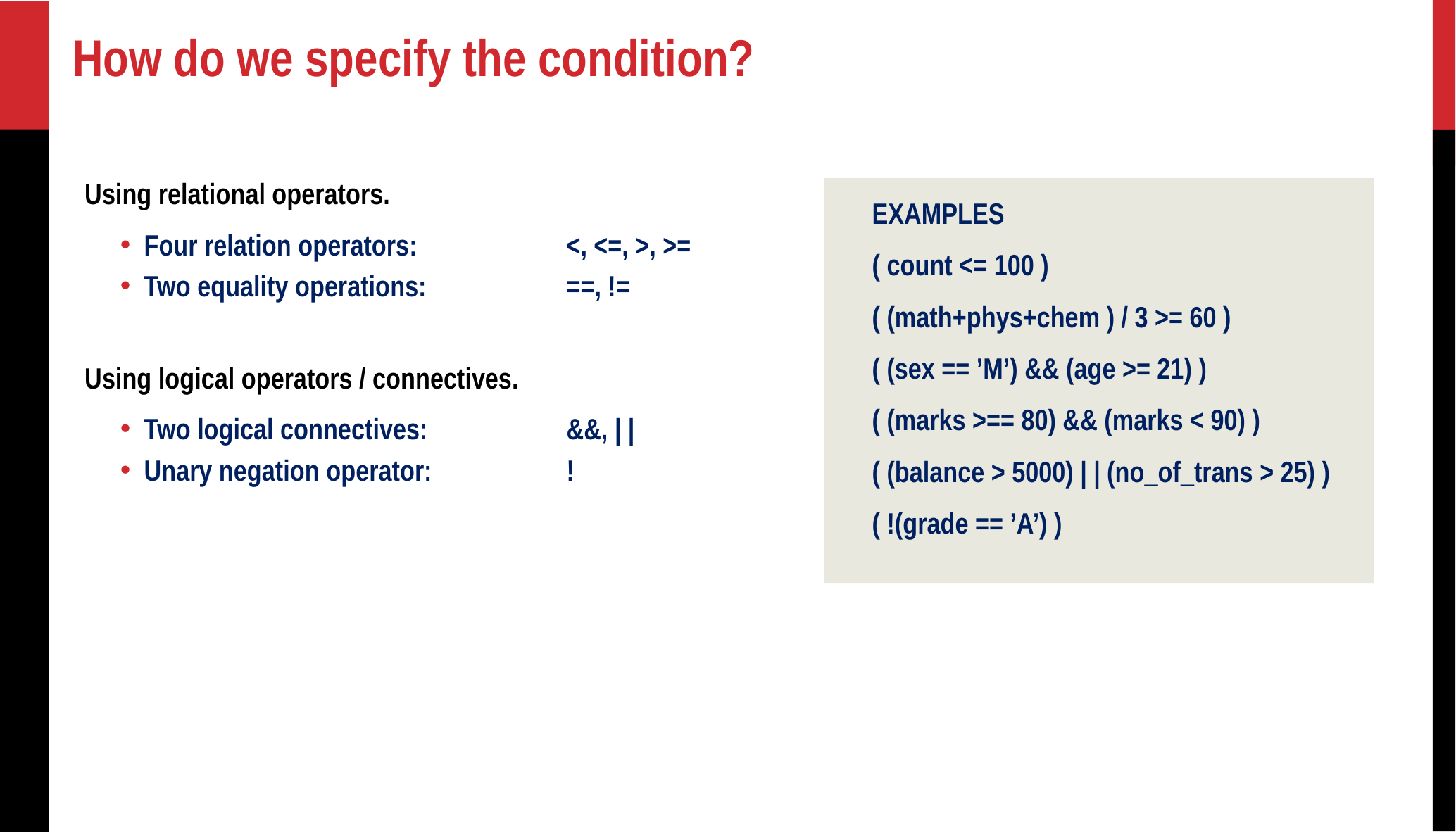

# How do we specify the condition?
Using relational operators.
Four relation operators: 		<, <=, >, >=
Two equality operations: 		==, !=

Using logical operators / connectives.
Two logical connectives: 		&&, | |
Unary negation operator: 		!
EXAMPLES
( count <= 100 )
( (math+phys+chem ) / 3 >= 60 )
( (sex == ’M’) && (age >= 21) )
( (marks >== 80) && (marks < 90) )
( (balance > 5000) | | (no_of_trans > 25) )
( !(grade == ’A’) )